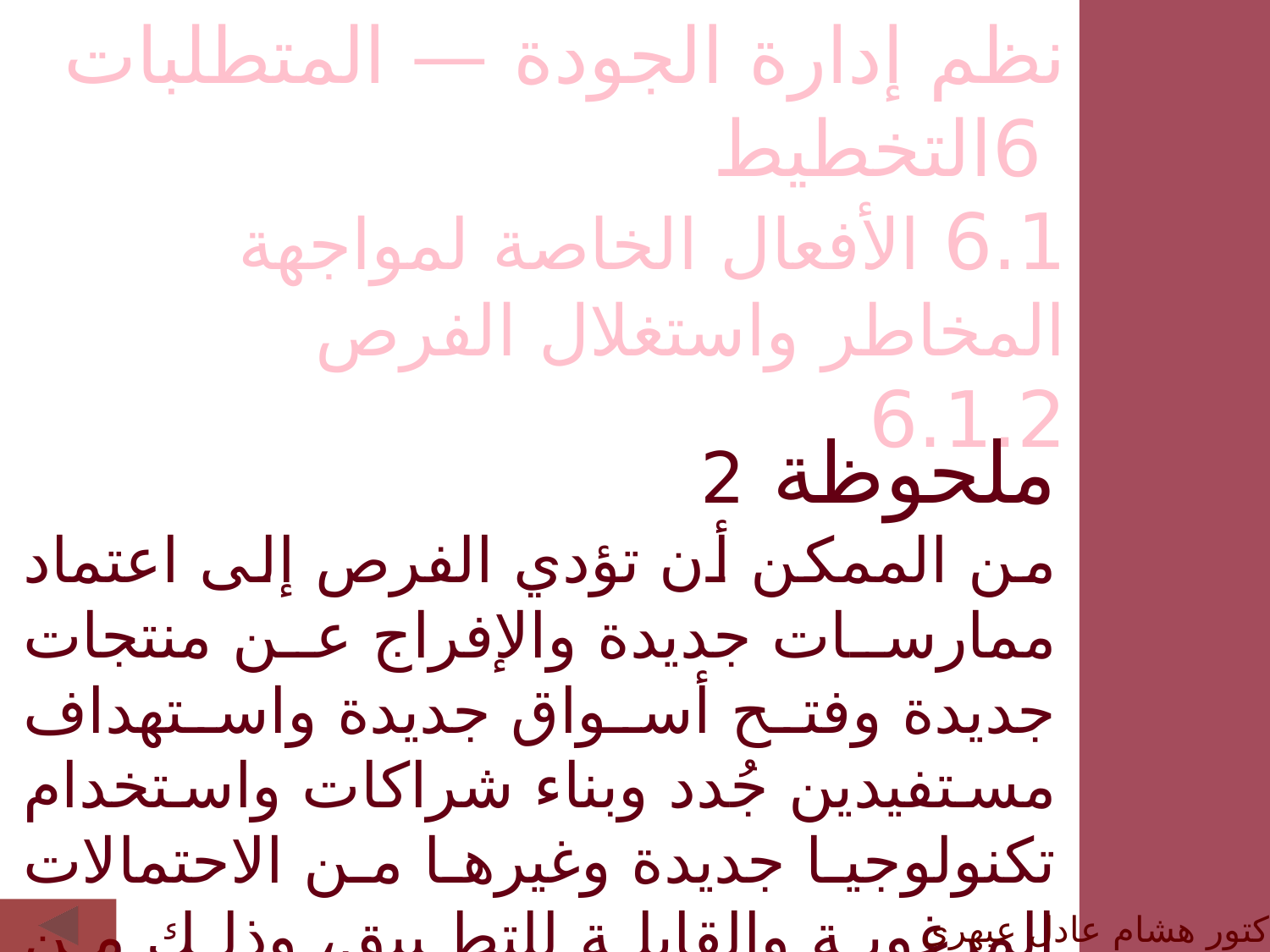

نظم إدارة الجودة — المتطلبات
 6التخطيط
6.1 الأفعال الخاصة لمواجهة المخاطر واستغلال الفرص
6.1.2

ملحوظة 2
من الممكن أن تؤدي الفرص إلى اعتماد ممارسات جديدة والإفراج عن منتجات جديدة وفتح أسواق جديدة واستهداف مستفيدين جُدد وبناء شراكات واستخدام تكنولوجيا جديدة وغيرها من الاحتمالات المرغوبة والقابلة للتطبيق، وذلك من أجل معالجة احتياجات المؤسسة أو متطلبات المستفيدين.

الدكتور هشام عادل عبهري